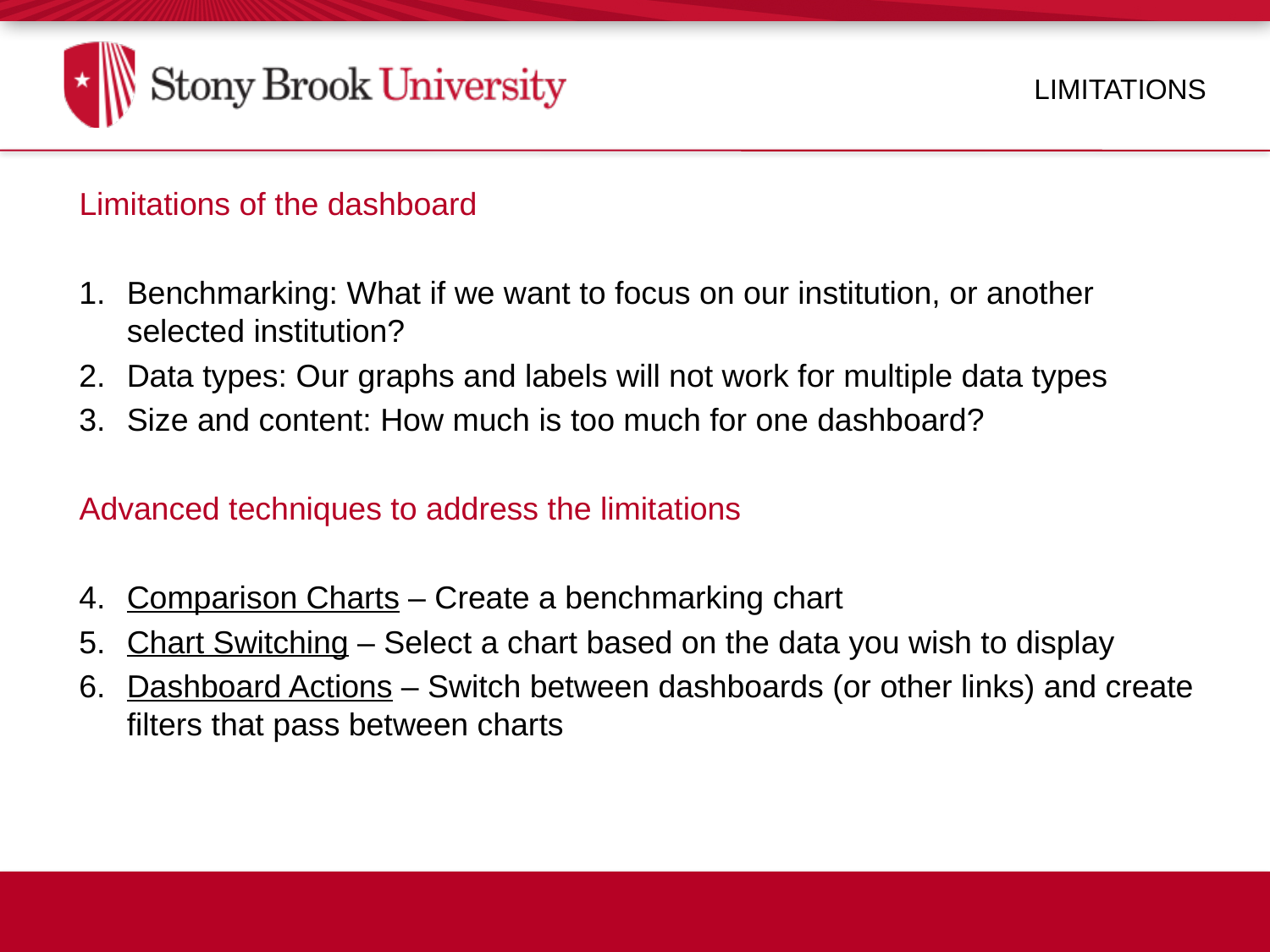

Limitations
Limitations of the dashboard

Benchmarking: What if we want to focus on our institution, or another selected institution?
Data types: Our graphs and labels will not work for multiple data types
Size and content: How much is too much for one dashboard?

Advanced techniques to address the limitations

Comparison Charts – Create a benchmarking chart
Chart Switching – Select a chart based on the data you wish to display
Dashboard Actions – Switch between dashboards (or other links) and create filters that pass between charts